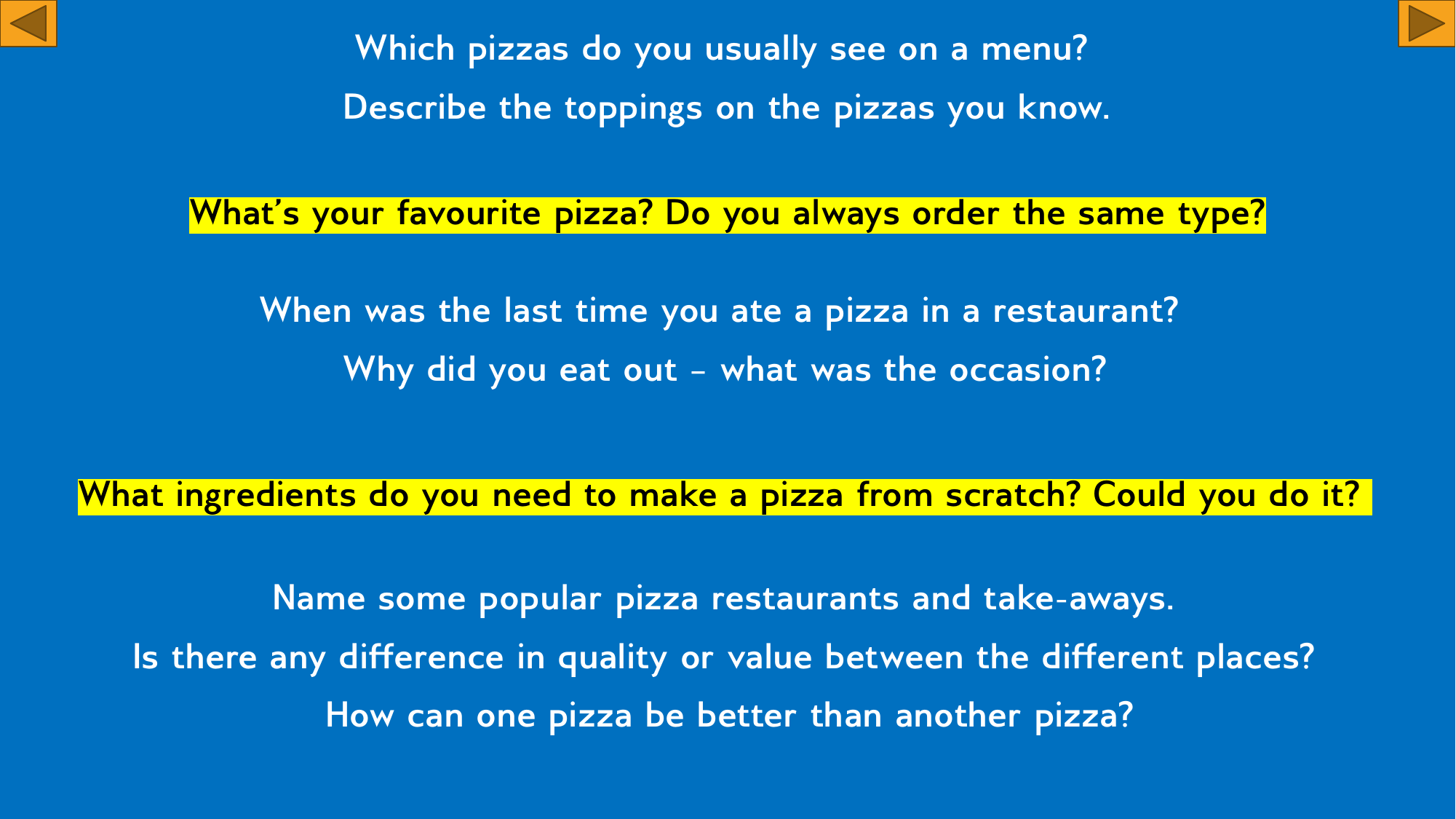

Which pizzas do you usually see on a menu?
Describe the toppings on the pizzas you know.
What’s your favourite pizza? Do you always order the same type?
When was the last time you ate a pizza in a restaurant?
Why did you eat out – what was the occasion?
What ingredients do you need to make a pizza from scratch? Could you do it?
Name some popular pizza restaurants and take-aways.
Is there any difference in quality or value between the different places?
How can one pizza be better than another pizza?